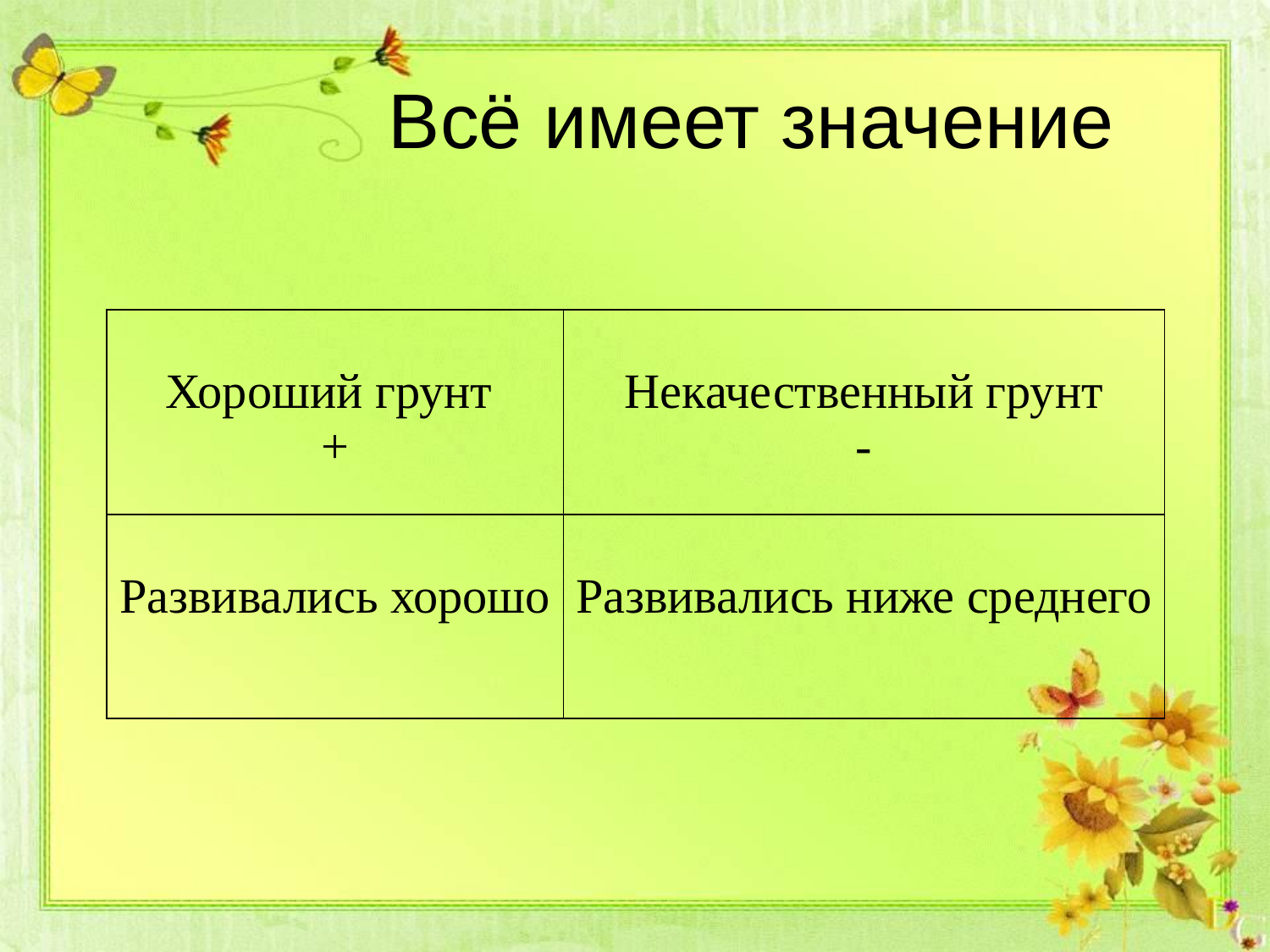

# Всё имеет значение
| Хороший грунт + | Некачественный грунт - |
| --- | --- |
| Развивались хорошо | Развивались ниже среднего |